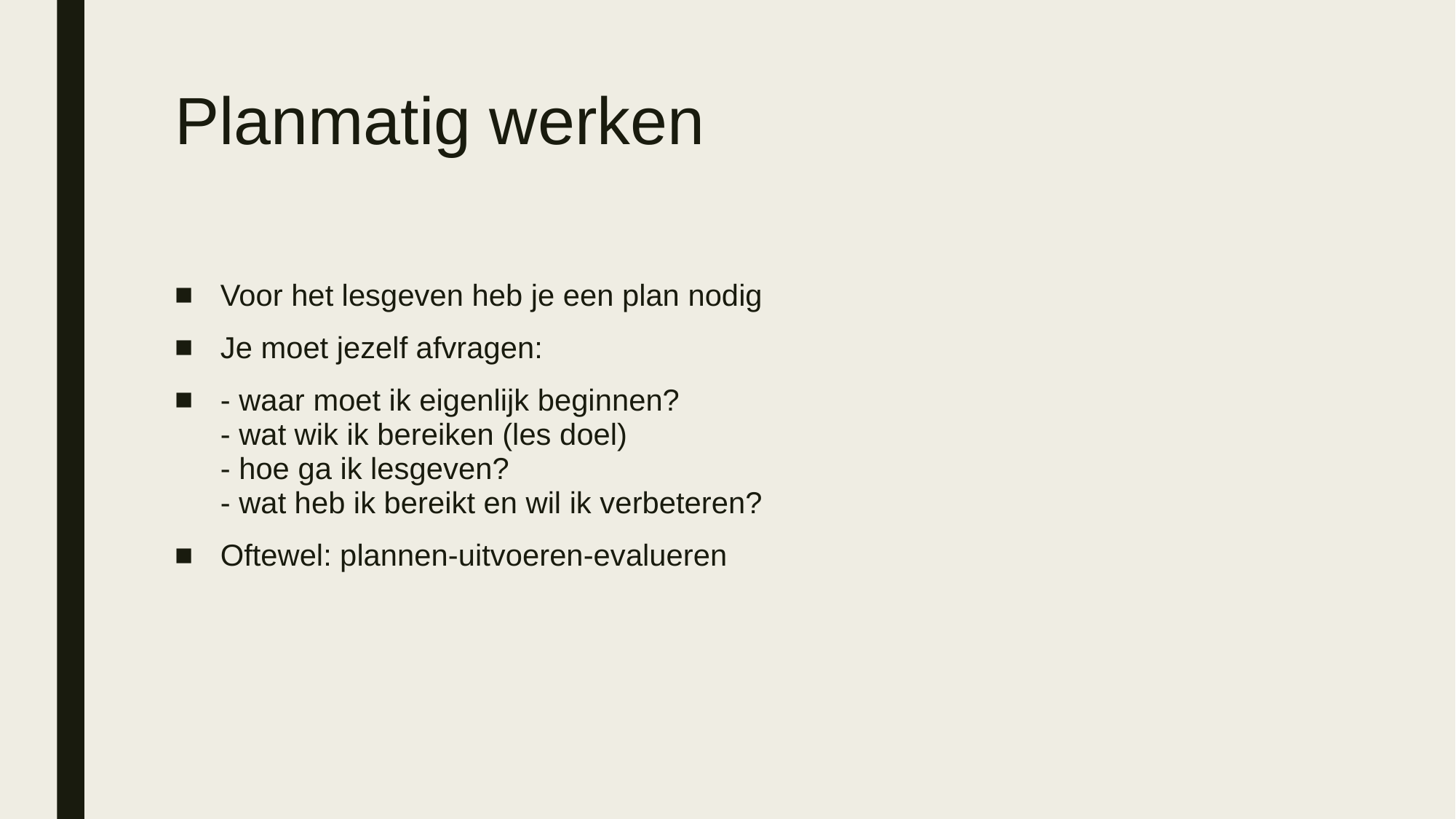

# Planmatig werken
Voor het lesgeven heb je een plan nodig
Je moet jezelf afvragen:
- waar moet ik eigenlijk beginnen?
- wat wik ik bereiken (les doel)
- hoe ga ik lesgeven?
- wat heb ik bereikt en wil ik verbeteren?
Oftewel: plannen-uitvoeren-evalueren